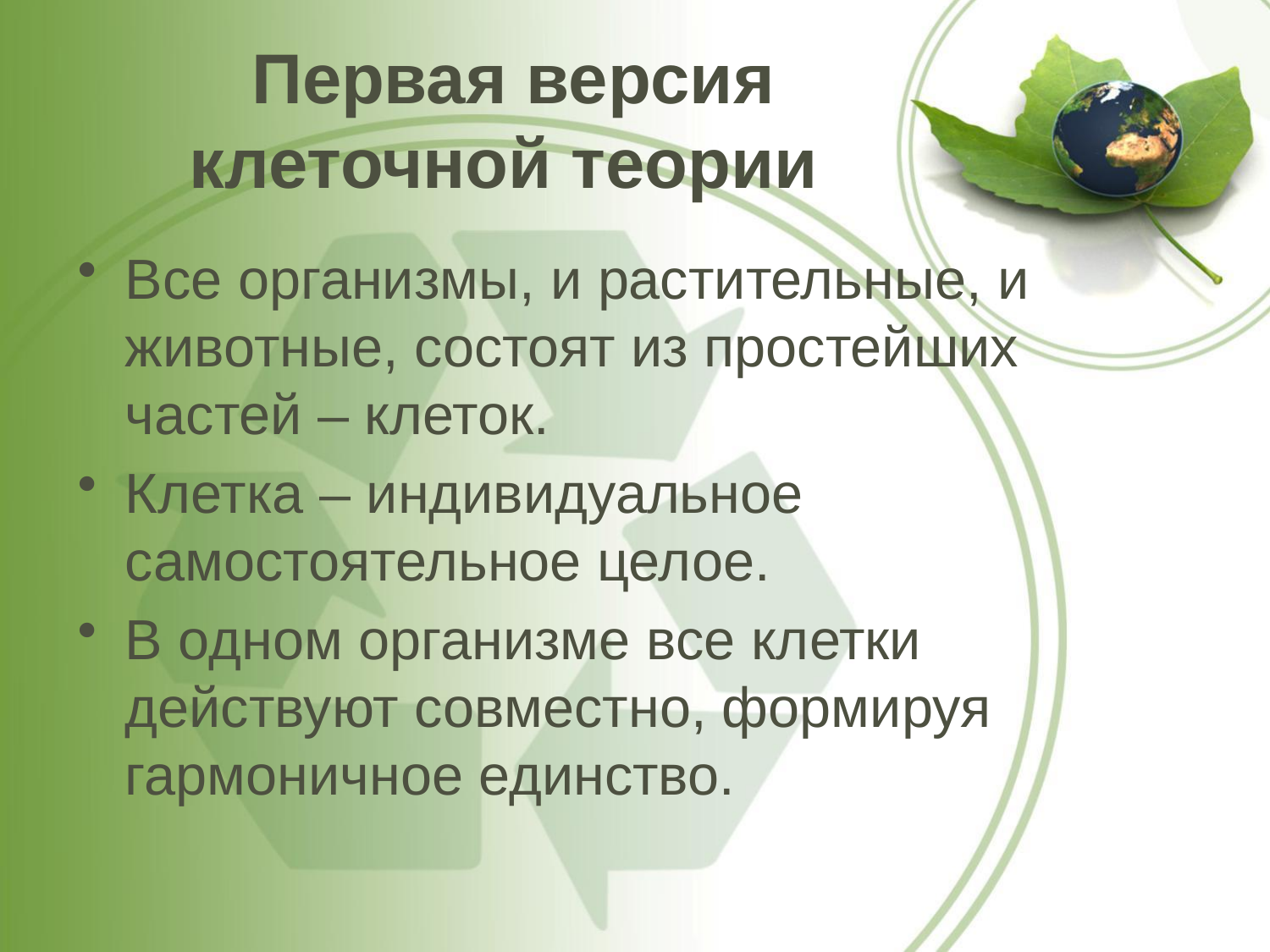

# Первая версия клеточной теории
Все организмы, и растительные, и животные, состоят из простейших частей – клеток.
Клетка – индивидуальное самостоятельное целое.
В одном организме все клетки действуют совместно, формируя гармоничное единство.